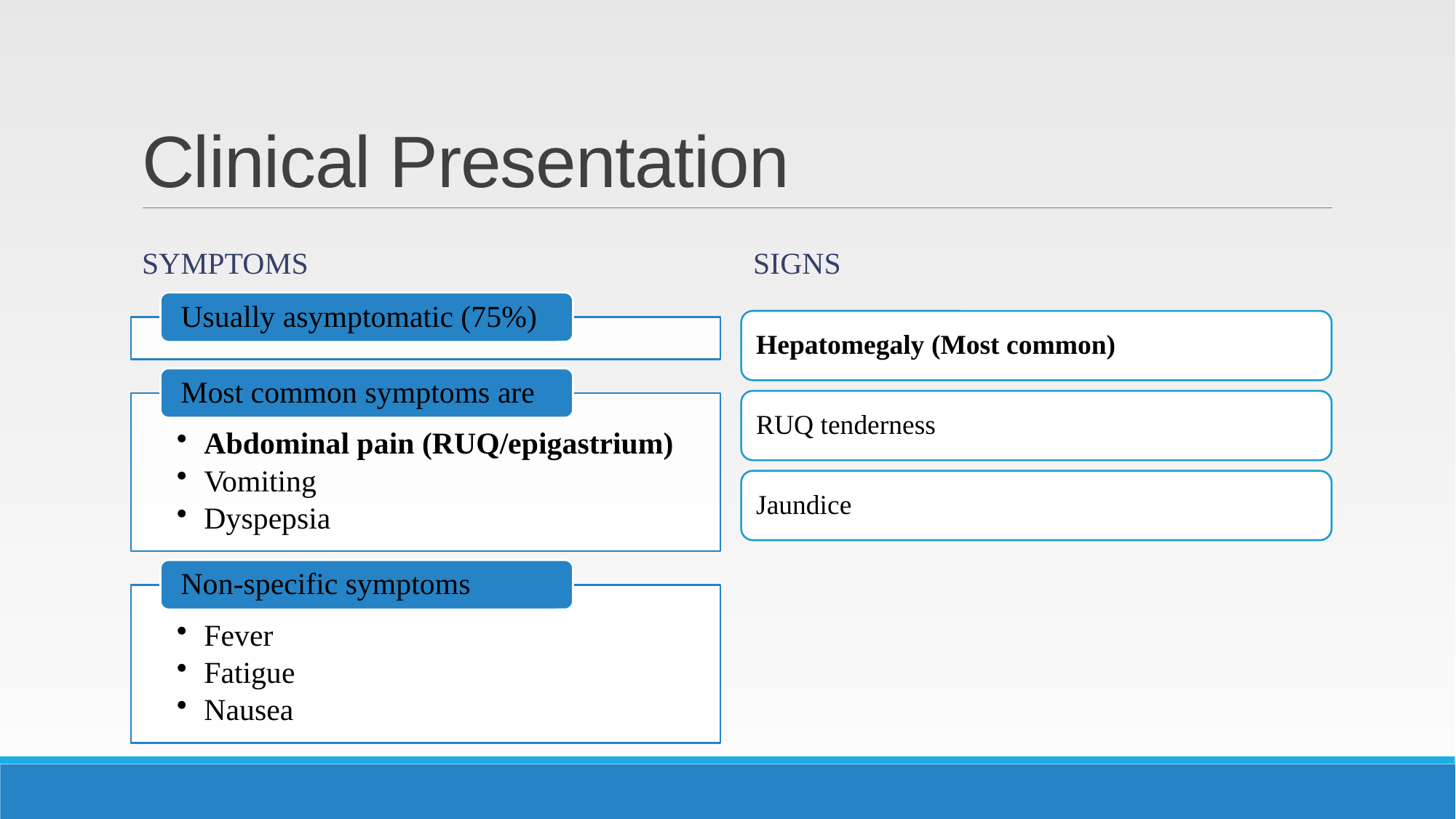

# Clinical Presentation
Symptoms
signs
Usually asymptomatic (75%)
Abdominal pain (RUQ/epigastrium)
Vomiting
Dyspepsia
Most common symptoms are
Fever
Fatigue
Nausea
Non-specific symptoms
Hepatomegaly (Most common)
RUQ tenderness
Jaundice